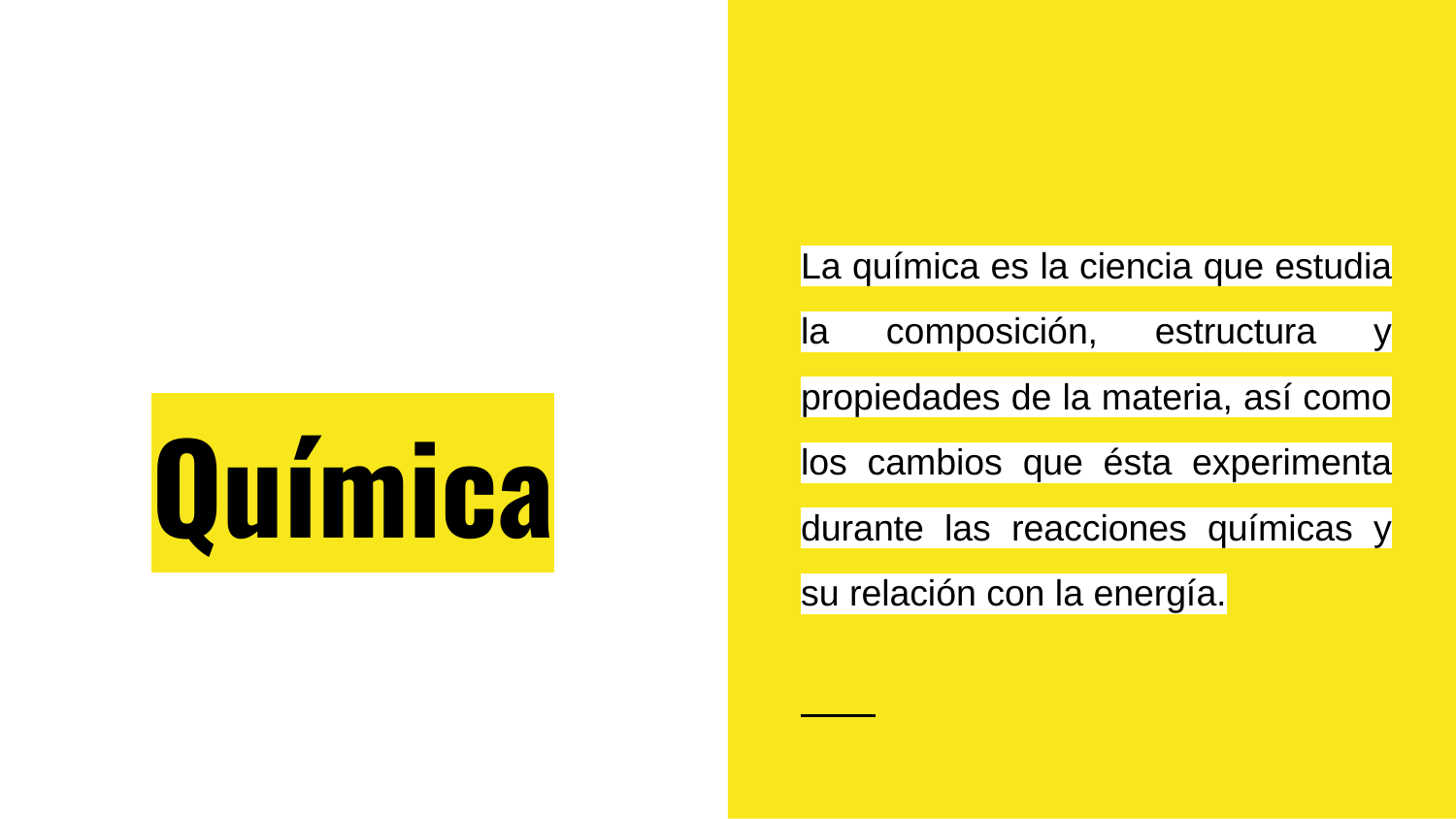

La química es la ciencia que estudia la composición, estructura y propiedades de la materia, así como los cambios que ésta experimenta durante las reacciones químicas y su relación con la energía.​
# Química